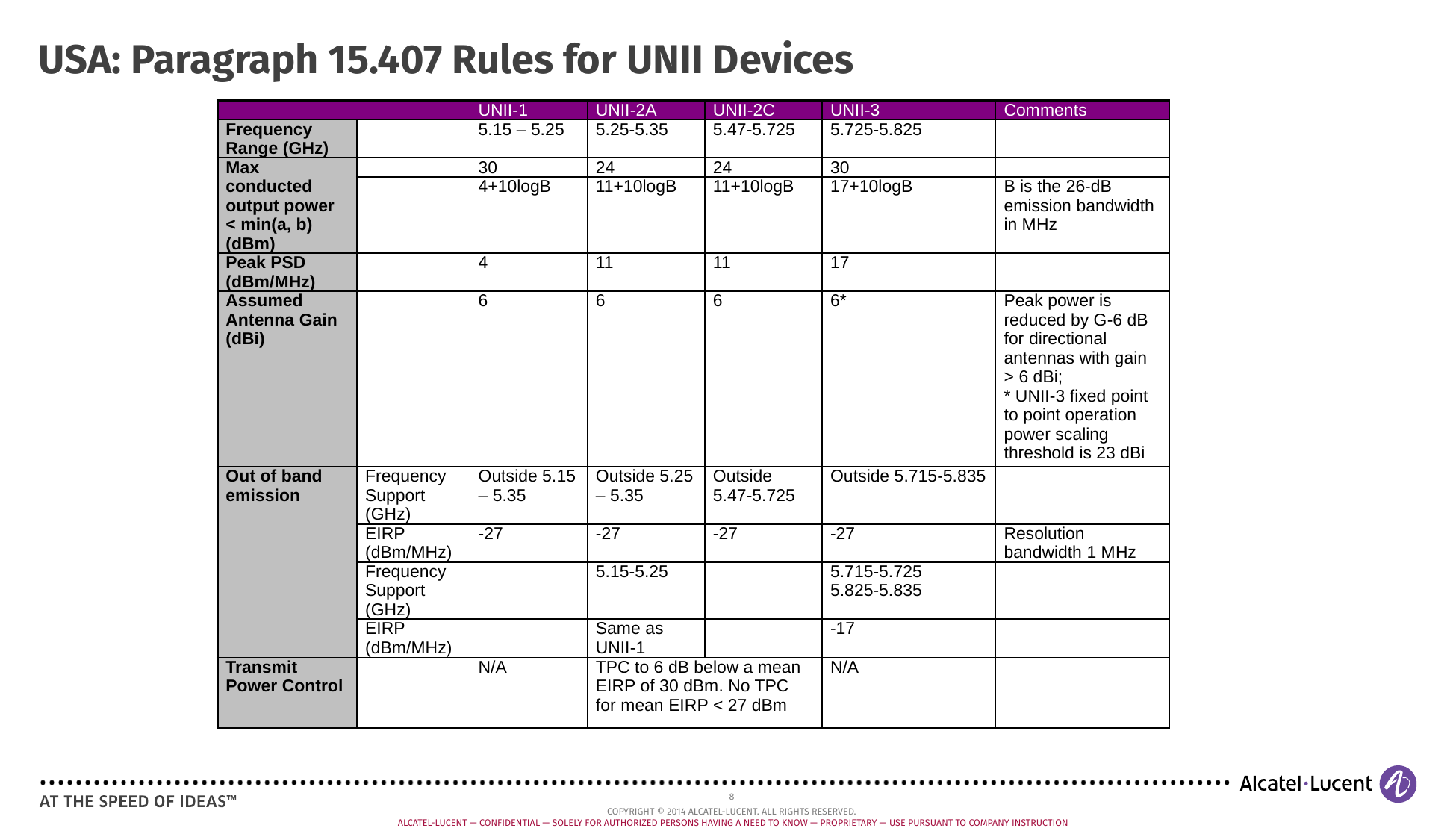

# USA: Paragraph 15.407 Rules for UNII Devices
|  |  | UNII-1 | UNII-2A | UNII-2C | UNII-3 | Comments |
| --- | --- | --- | --- | --- | --- | --- |
| Frequency Range (GHz) |  | 5.15 – 5.25 | 5.25-5.35 | 5.47-5.725 | 5.725-5.825 |  |
| Max conducted output power < min(a, b) (dBm) |  | 30 | 24 | 24 | 30 |  |
|  |  | 4+10logB | 11+10logB | 11+10logB | 17+10logB | B is the 26-dB emission bandwidth in MHz |
| Peak PSD (dBm/MHz) |  | 4 | 11 | 11 | 17 |  |
| Assumed Antenna Gain (dBi) |  | 6 | 6 | 6 | 6\* | Peak power is reduced by G-6 dB for directional antennas with gain > 6 dBi; \* UNII-3 fixed point to point operation power scaling threshold is 23 dBi |
| Out of band emission | Frequency Support (GHz) | Outside 5.15 – 5.35 | Outside 5.25 – 5.35 | Outside 5.47-5.725 | Outside 5.715-5.835 |  |
|  | EIRP (dBm/MHz) | -27 | -27 | -27 | -27 | Resolution bandwidth 1 MHz |
|  | Frequency Support (GHz) |  | 5.15-5.25 |  | 5.715-5.725 5.825-5.835 |  |
|  | EIRP (dBm/MHz) |  | Same as UNII-1 |  | -17 |  |
| Transmit Power Control |  | N/A | TPC to 6 dB below a mean EIRP of 30 dBm. No TPC for mean EIRP < 27 dBm |  | N/A |  |